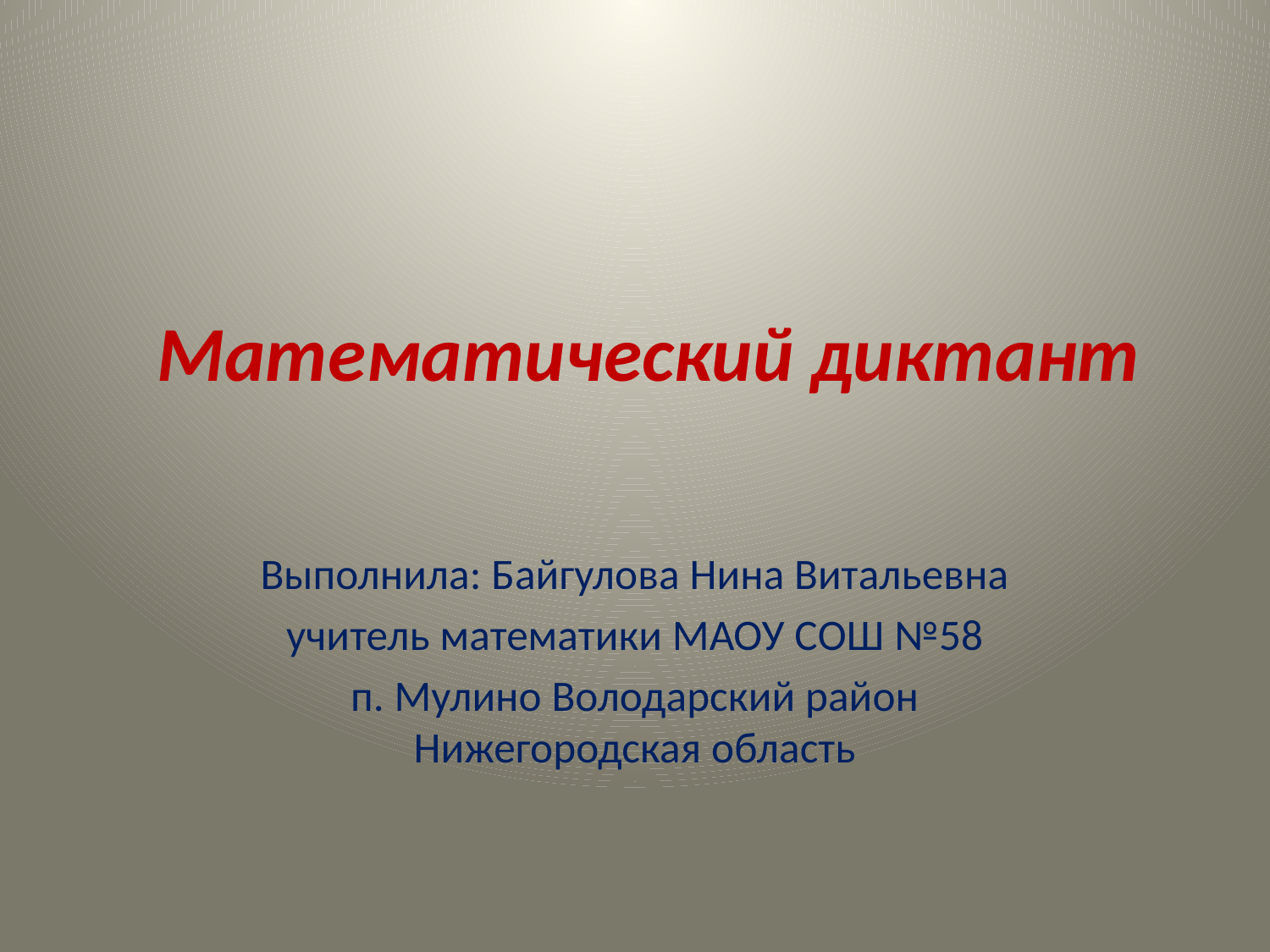

# Математический диктант
Выполнила: Байгулова Нина Витальевна
учитель математики МАОУ СОШ №58
п. Мулино Володарский район Нижегородская область